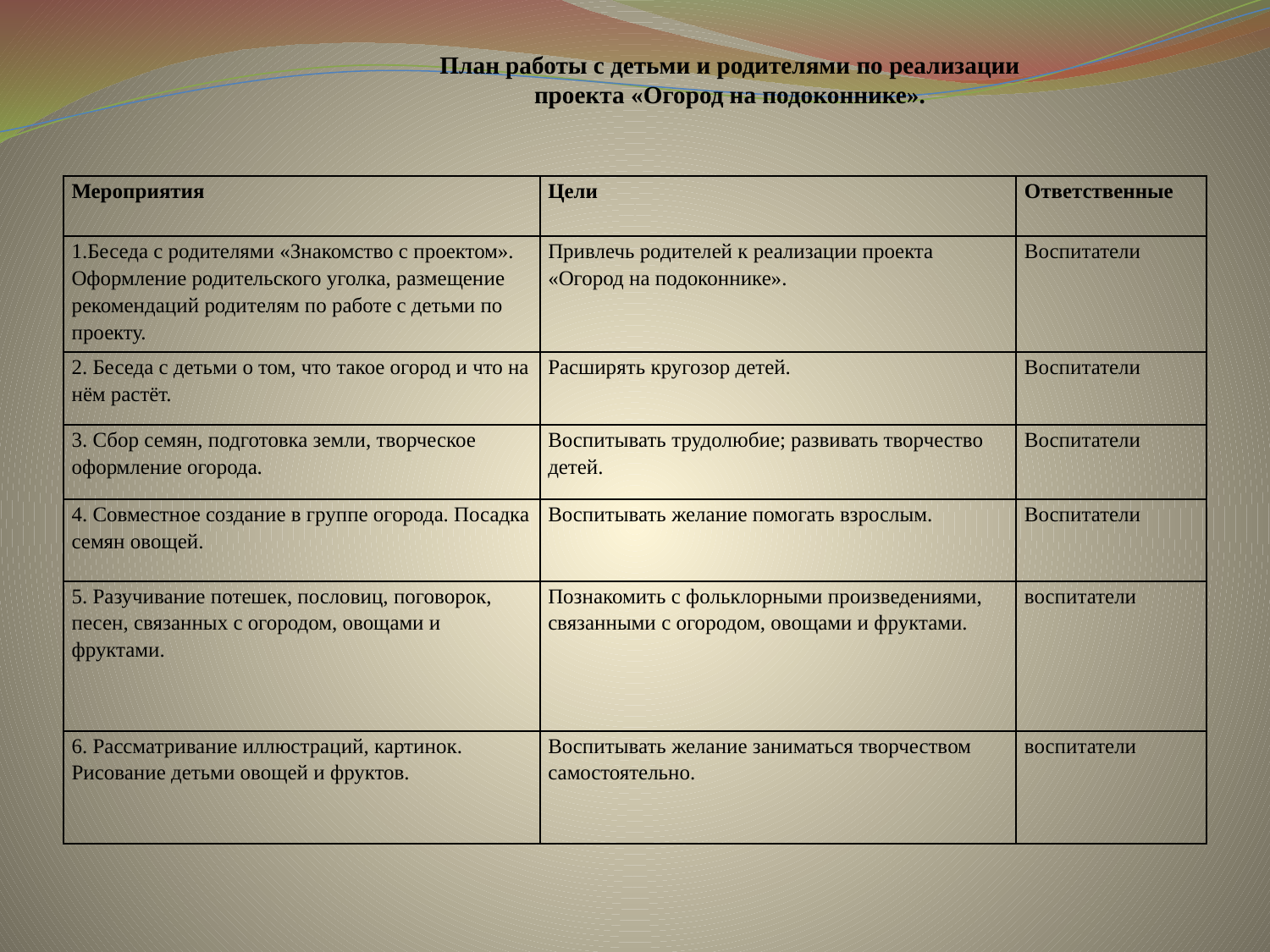

План работы с детьми и родителями по реализации
проекта «Огород на подоконнике».

| Мероприятия | Цели | Ответственные |
| --- | --- | --- |
| 1.Беседа с родителями «Знакомство с проектом». Оформление родительского уголка, размещение рекомендаций родителям по работе с детьми по проекту. | Привлечь родителей к реализации проекта «Огород на подоконнике». | Воспитатели |
| 2. Беседа с детьми о том, что такое огород и что на нём растёт. | Расширять кругозор детей. | Воспитатели |
| 3. Сбор семян, подготовка земли, творческое оформление огорода. | Воспитывать трудолюбие; развивать творчество детей. | Воспитатели |
| 4. Совместное создание в группе огорода. Посадка семян овощей. | Воспитывать желание помогать взрослым. | Воспитатели |
| 5. Разучивание потешек, пословиц, поговорок, песен, связанных с огородом, овощами и фруктами. | Познакомить с фольклорными произведениями, связанными с огородом, овощами и фруктами. | воспитатели |
| 6. Рассматривание иллюстраций, картинок. Рисование детьми овощей и фруктов. | Воспитывать желание заниматься творчеством самостоятельно. | воспитатели |